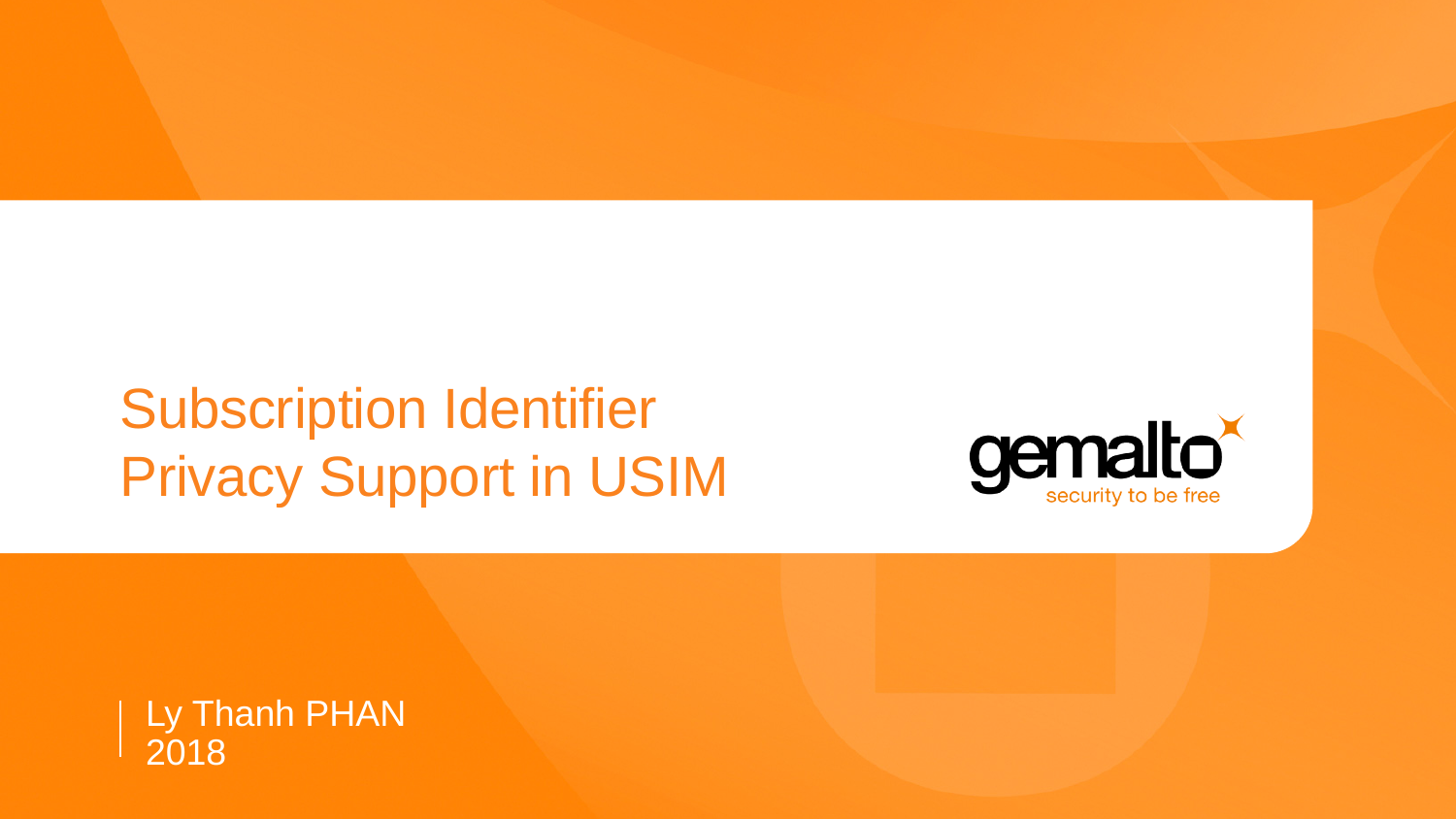

# Subscription Identifier Privacy Support in USIM
Ly Thanh PHAN
2018